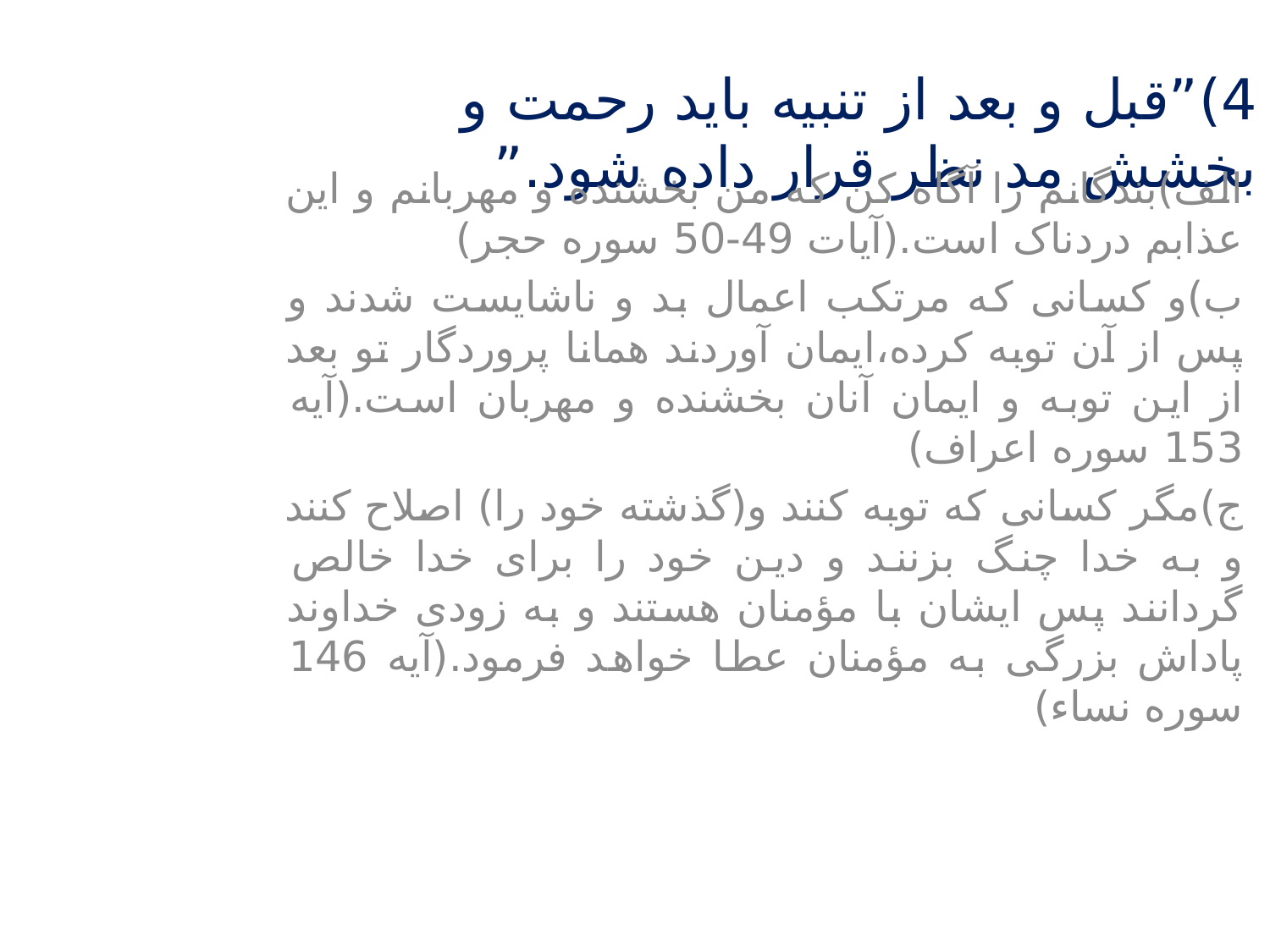

# 4)”قبل و بعد از تنبیه باید رحمت و بخشش مد نظر قرار داده شود.”
الف)بندگانم را آگاه کن که من بخشنده و مهربانم و این عذابم دردناک است.(آیات 49-50 سوره حجر)
ب)و کسانی که مرتکب اعمال بد و ناشایست شدند و پس از آن توبه کرده،ایمان آوردند همانا پروردگار تو بعد از این توبه و ایمان آنان بخشنده و مهربان است.(آیه 153 سوره اعراف)
ج)مگر کسانی که توبه کنند و(گذشته خود را) اصلاح کنند و به خدا چنگ بزنند و دین خود را برای خدا خالص گردانند پس ایشان با مؤمنان هستند و به زودی خداوند پاداش بزرگی به مؤمنان عطا خواهد فرمود.(آیه 146 سوره نساء)